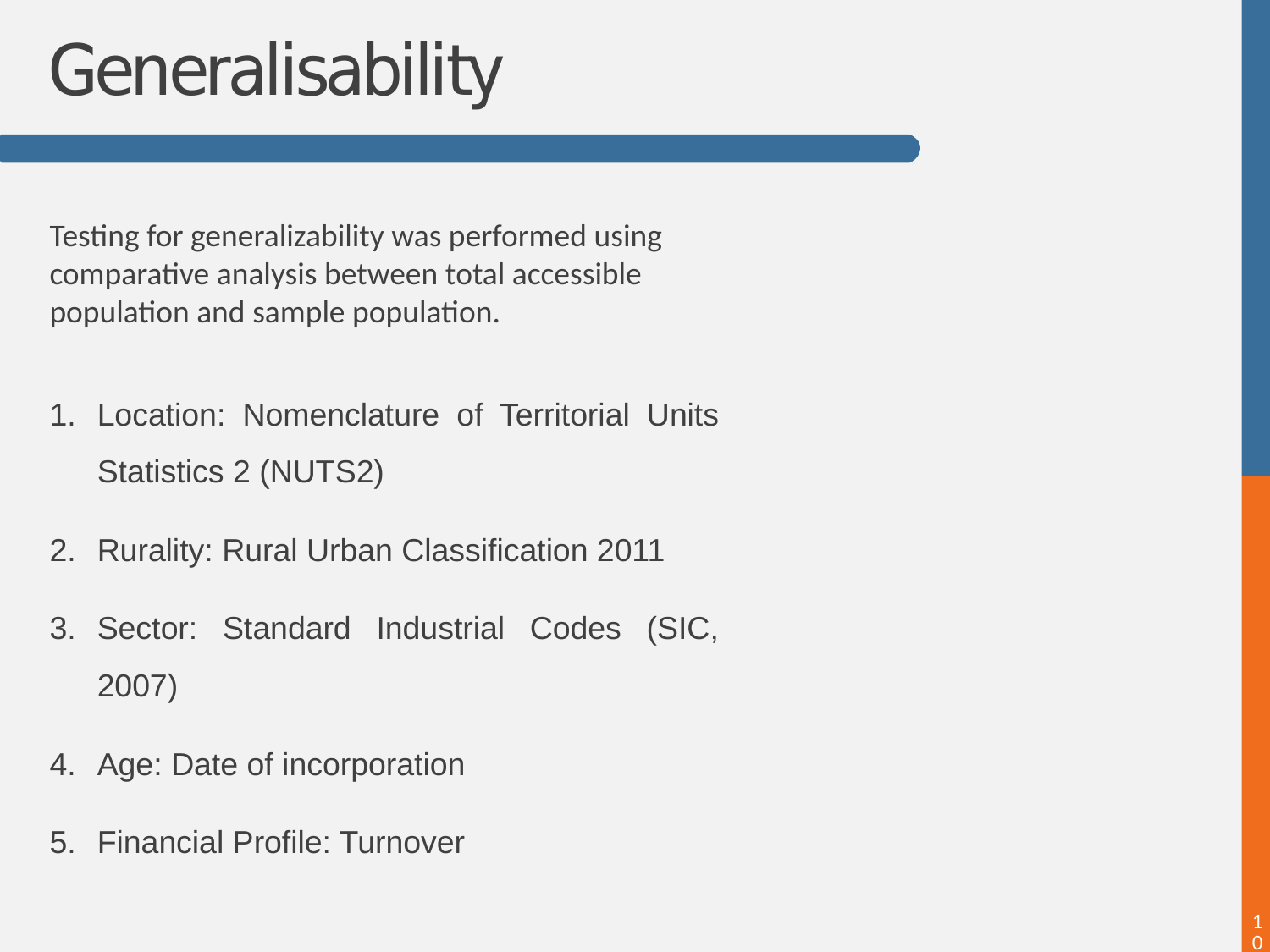

# Generalisability
Testing for generalizability was performed using comparative analysis between total accessible population and sample population.
Location: Nomenclature of Territorial Units Statistics 2 (NUTS2)
Rurality: Rural Urban Classification 2011
Sector: Standard Industrial Codes (SIC, 2007)
Age: Date of incorporation
Financial Profile: Turnover

10